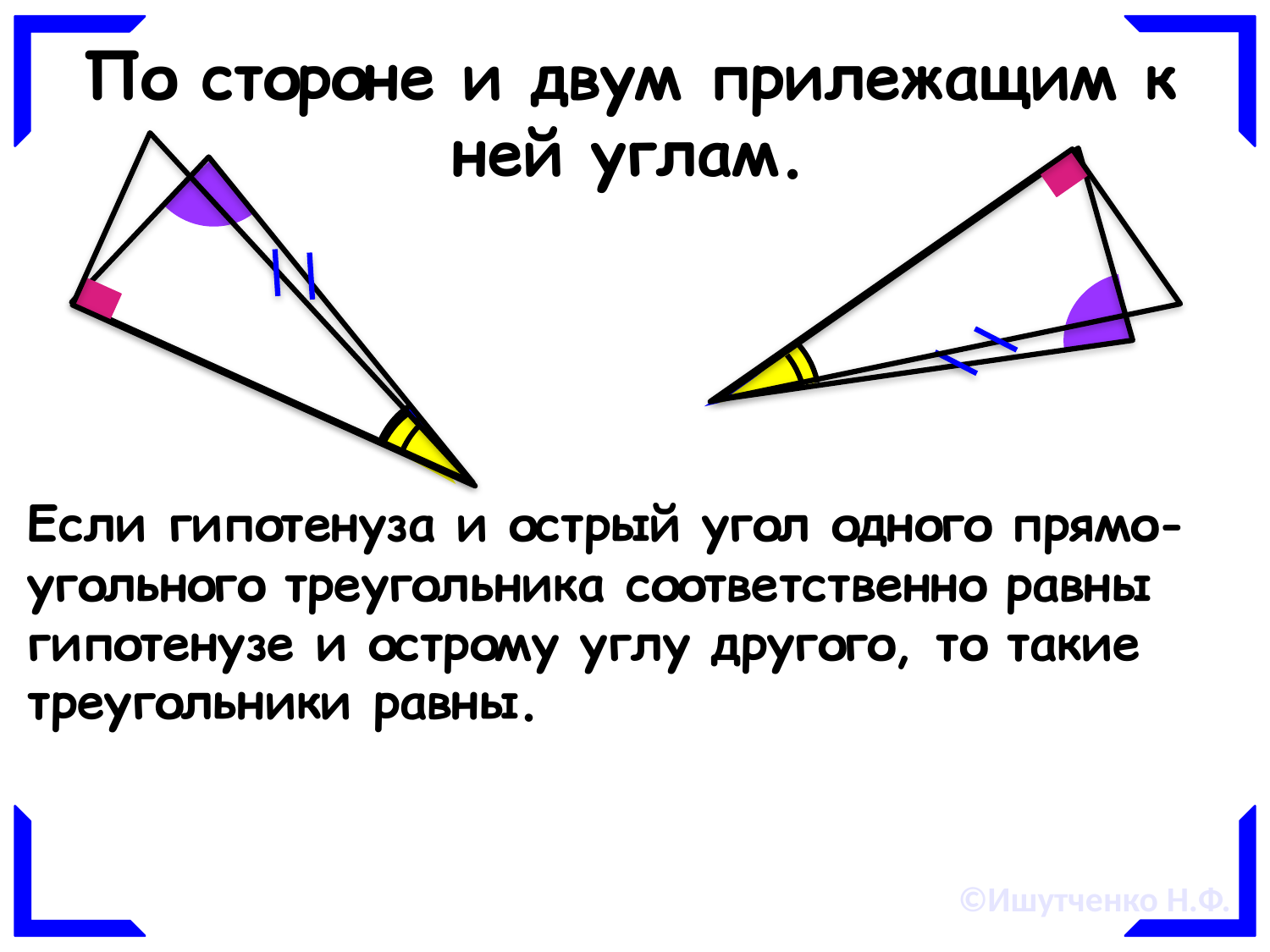

©Ишутченко Н.Ф.
По стороне и двум прилежащим к ней углам.

Если гипотенуза и острый угол одного прямо-
угольного треугольника соответственно равны
гипотенузе и острому углу другого, то такие
треугольники равны.